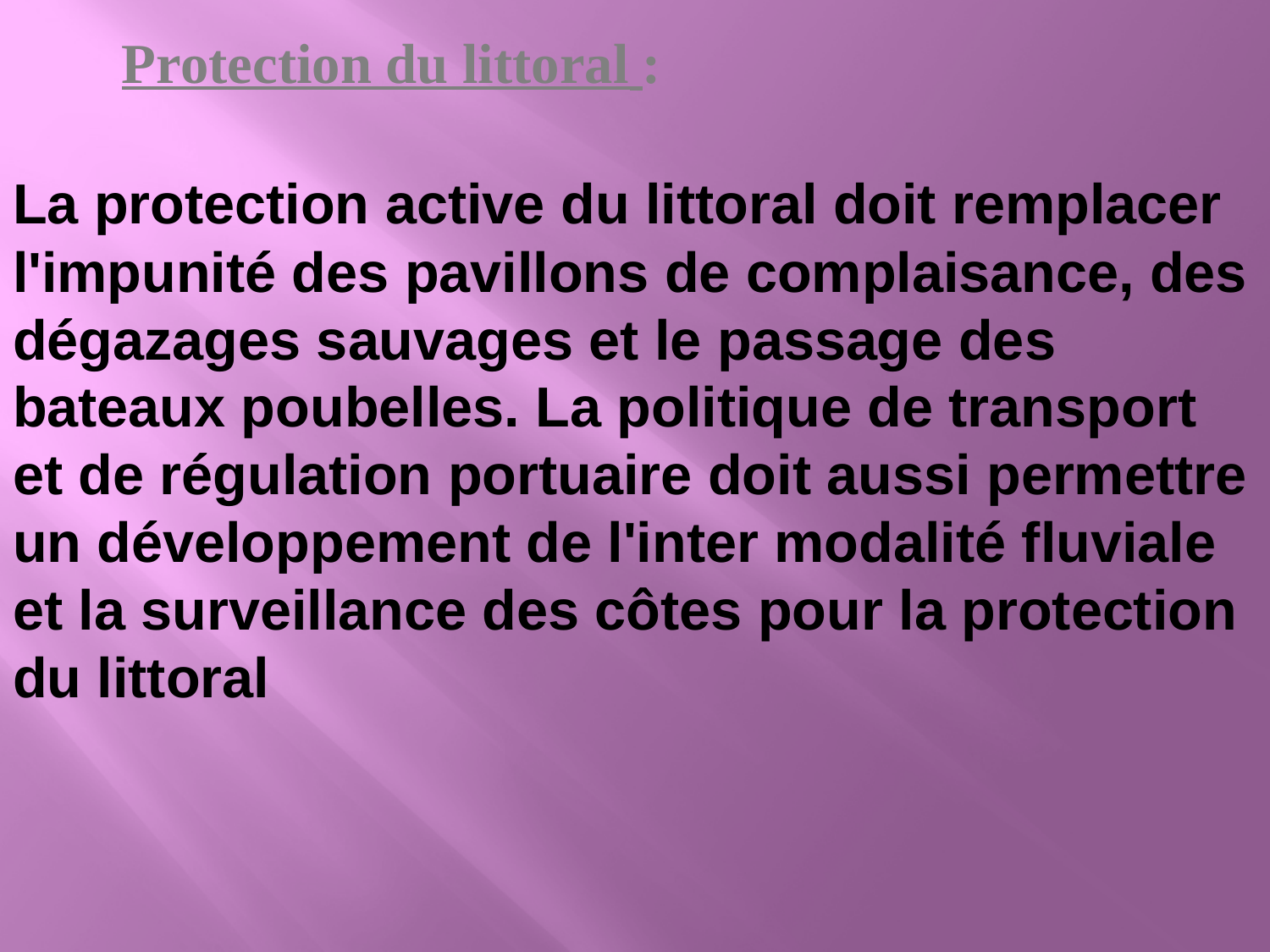

Protection du littoral :
La protection active du littoral doit remplacer l'impunité des pavillons de complaisance, des dégazages sauvages et le passage des bateaux poubelles. La politique de transport et de régulation portuaire doit aussi permettre un développement de l'inter modalité fluviale et la surveillance des côtes pour la protection du littoral